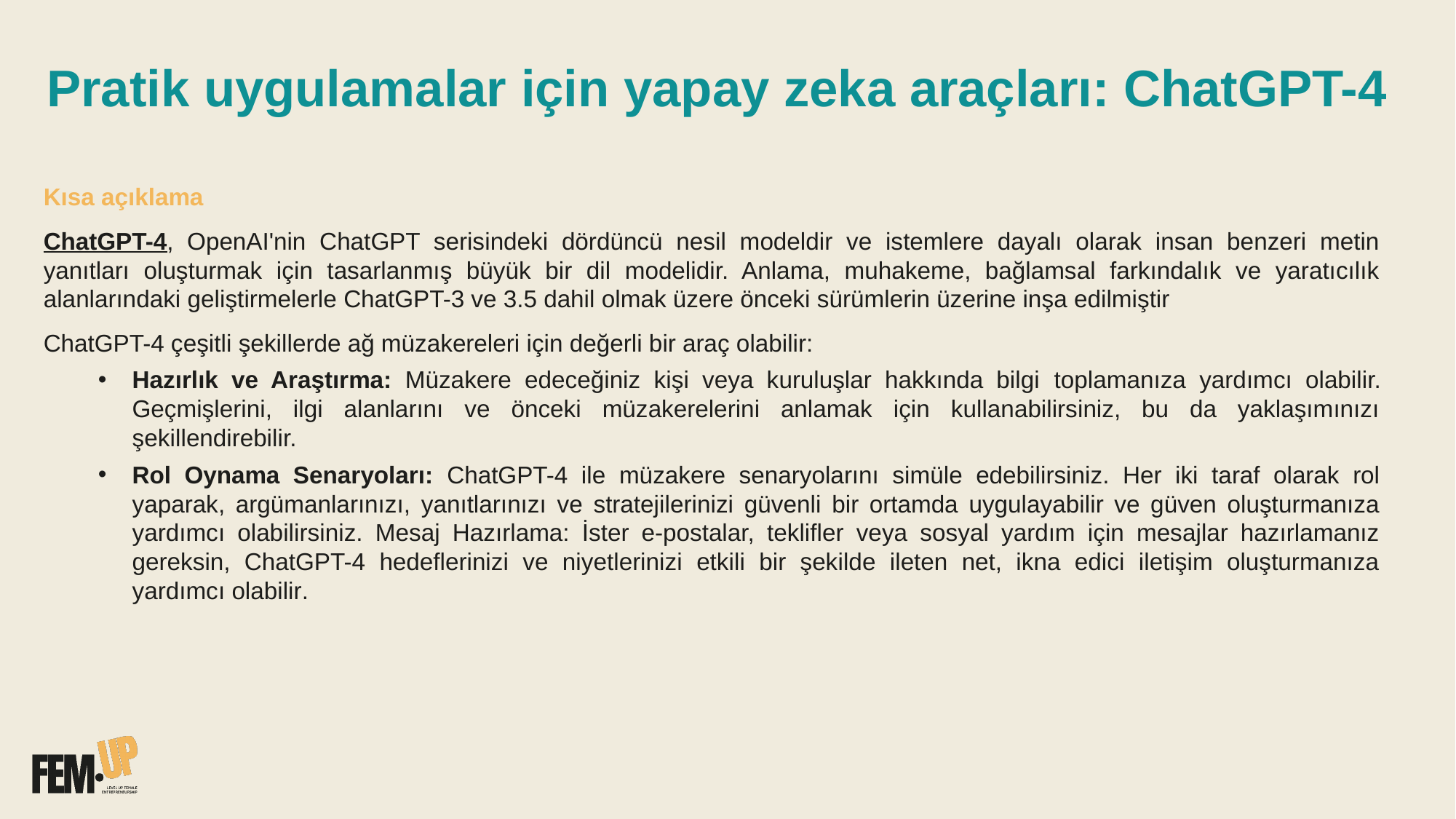

Pratik uygulamalar için yapay zeka araçları: ChatGPT-4
Kısa açıklama
ChatGPT-4, OpenAI'nin ChatGPT serisindeki dördüncü nesil modeldir ve istemlere dayalı olarak insan benzeri metin yanıtları oluşturmak için tasarlanmış büyük bir dil modelidir. Anlama, muhakeme, bağlamsal farkındalık ve yaratıcılık alanlarındaki geliştirmelerle ChatGPT-3 ve 3.5 dahil olmak üzere önceki sürümlerin üzerine inşa edilmiştir
ChatGPT-4 çeşitli şekillerde ağ müzakereleri için değerli bir araç olabilir:
Hazırlık ve Araştırma: Müzakere edeceğiniz kişi veya kuruluşlar hakkında bilgi toplamanıza yardımcı olabilir. Geçmişlerini, ilgi alanlarını ve önceki müzakerelerini anlamak için kullanabilirsiniz, bu da yaklaşımınızı şekillendirebilir.
Rol Oynama Senaryoları: ChatGPT-4 ile müzakere senaryolarını simüle edebilirsiniz. Her iki taraf olarak rol yaparak, argümanlarınızı, yanıtlarınızı ve stratejilerinizi güvenli bir ortamda uygulayabilir ve güven oluşturmanıza yardımcı olabilirsiniz. Mesaj Hazırlama: İster e-postalar, teklifler veya sosyal yardım için mesajlar hazırlamanız gereksin, ChatGPT-4 hedeflerinizi ve niyetlerinizi etkili bir şekilde ileten net, ikna edici iletişim oluşturmanıza yardımcı olabilir.